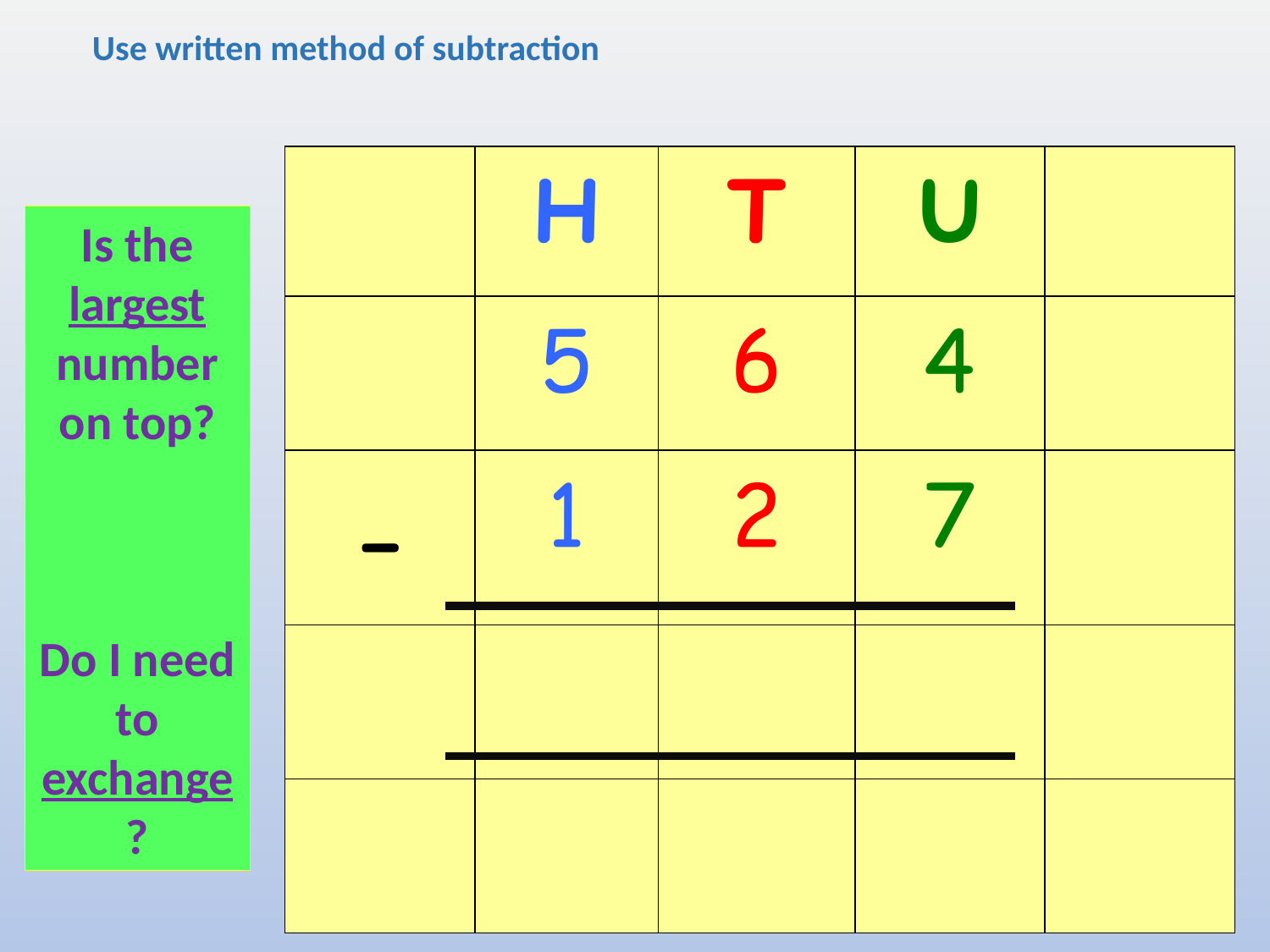

Use written method of subtraction
|  | H | T | U |  |
| --- | --- | --- | --- | --- |
|  | 5 | 6 | 4 |  |
| - | 1 | 2 | 7 |  |
|  |  |  |  |  |
|  |  |  |  |  |
Is the largest number on top?

Do I need to exchange?